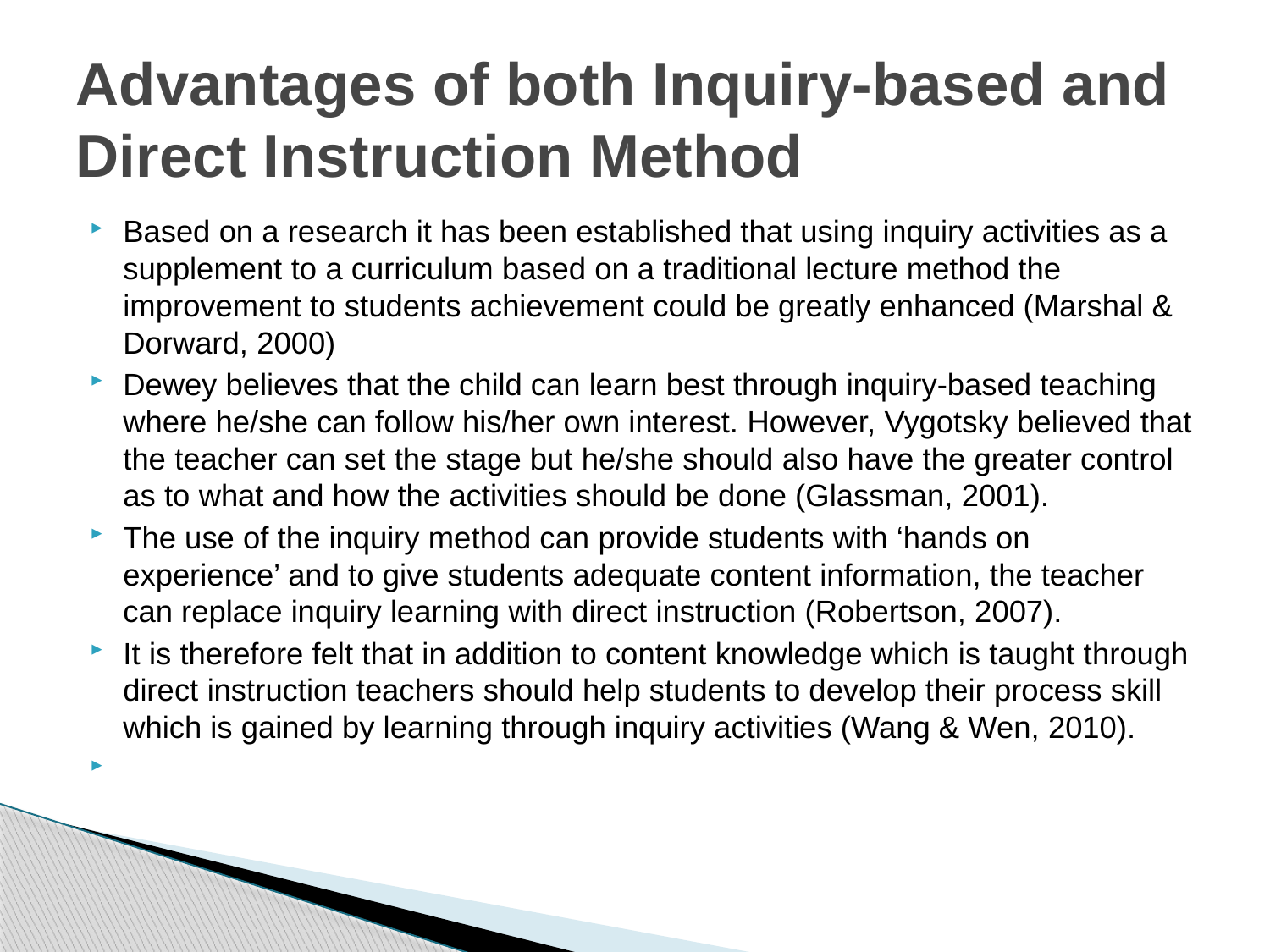

# Advantages of both Inquiry-based and Direct Instruction Method
Based on a research it has been established that using inquiry activities as a supplement to a curriculum based on a traditional lecture method the improvement to students achievement could be greatly enhanced (Marshal & Dorward, 2000)
Dewey believes that the child can learn best through inquiry-based teaching where he/she can follow his/her own interest. However, Vygotsky believed that the teacher can set the stage but he/she should also have the greater control as to what and how the activities should be done (Glassman, 2001).
The use of the inquiry method can provide students with ‘hands on experience’ and to give students adequate content information, the teacher can replace inquiry learning with direct instruction (Robertson, 2007).
It is therefore felt that in addition to content knowledge which is taught through direct instruction teachers should help students to develop their process skill which is gained by learning through inquiry activities (Wang & Wen, 2010).